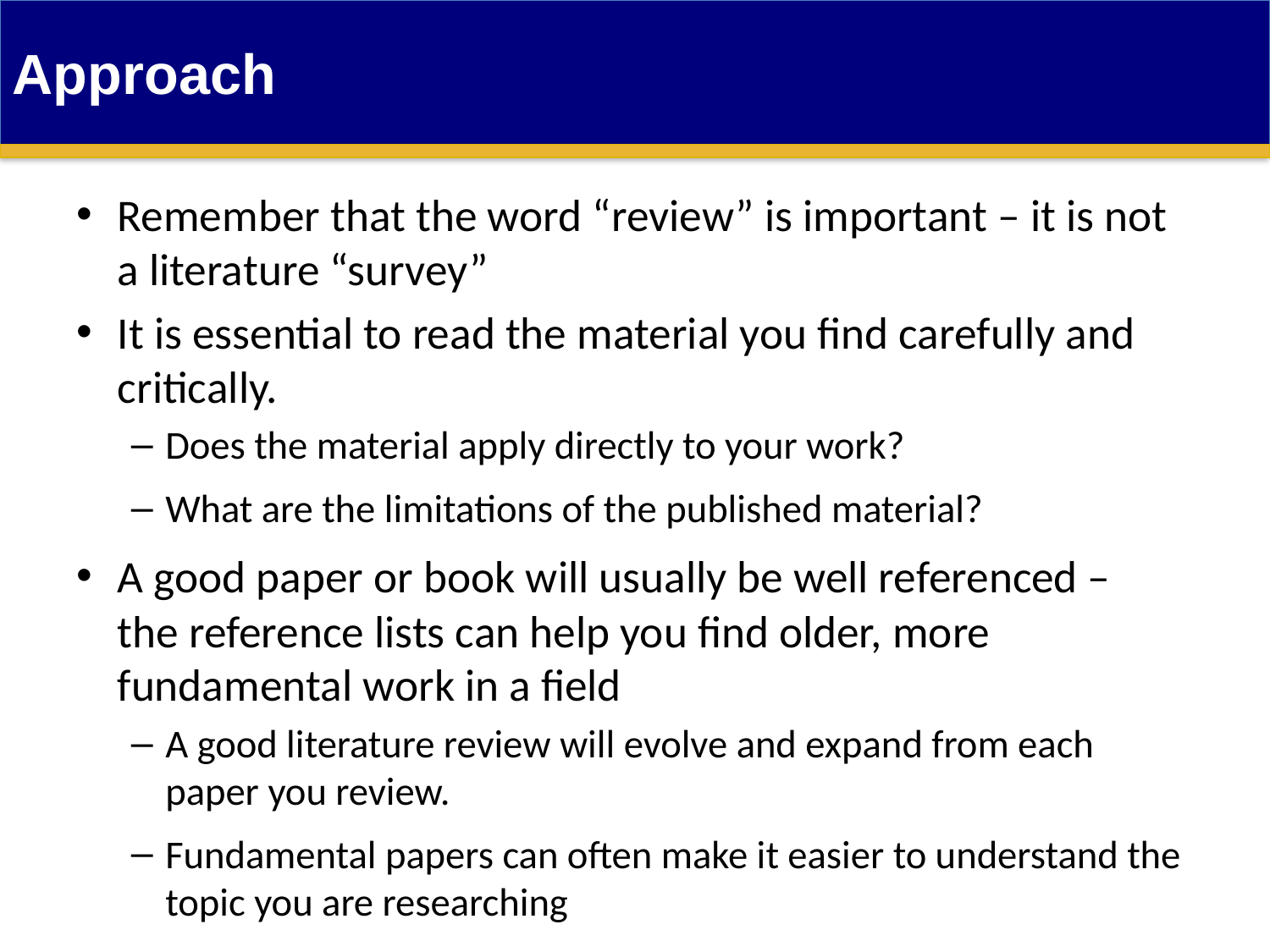

Approach

Remember that the word “review” is important – it is not a literature “survey”
It is essential to read the material you find carefully and critically.
Does the material apply directly to your work?
What are the limitations of the published material?
A good paper or book will usually be well referenced – the reference lists can help you find older, more fundamental work in a field
A good literature review will evolve and expand from each paper you review.
Fundamental papers can often make it easier to understand the topic you are researching